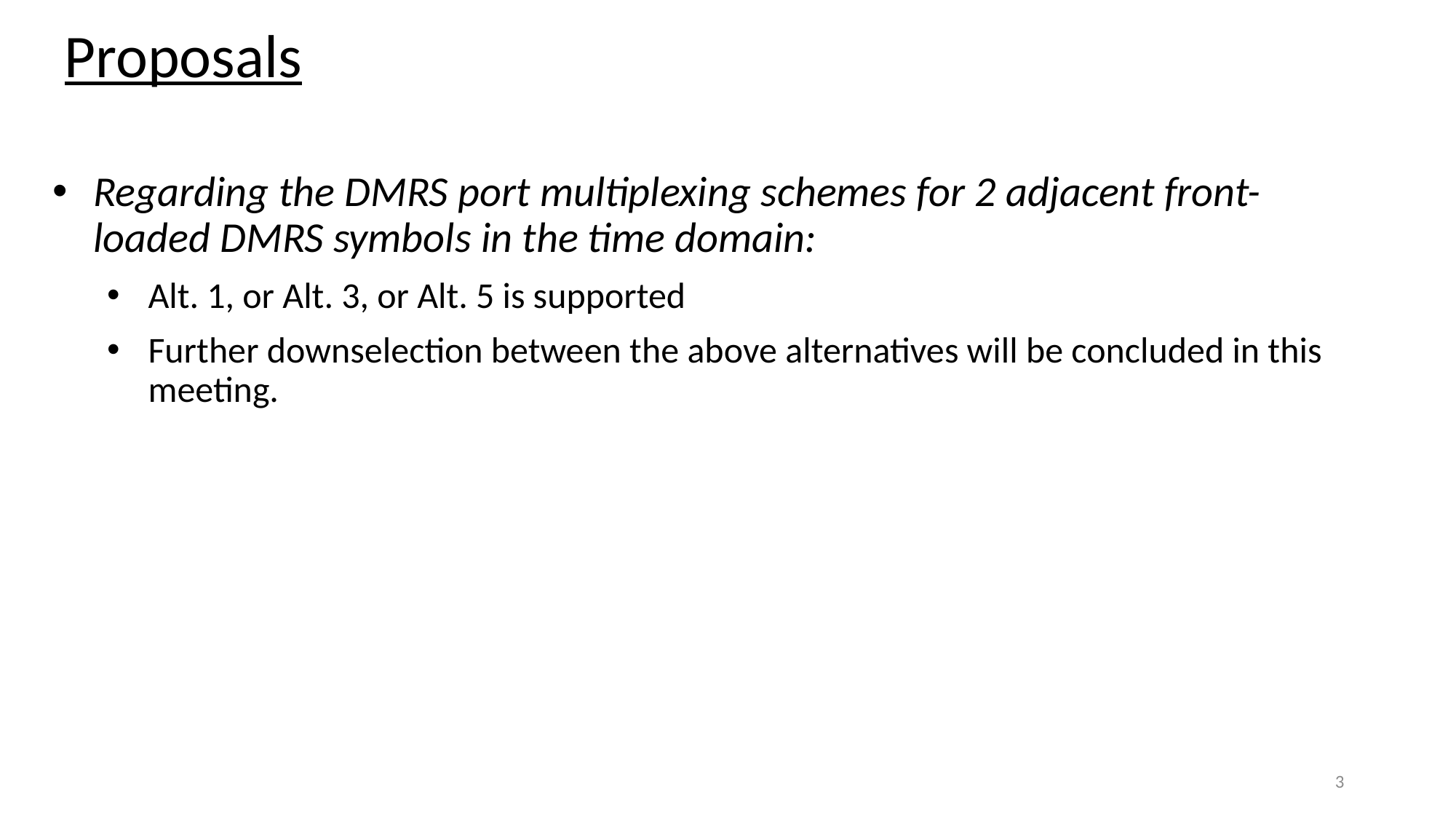

# Proposals

Regarding the DMRS port multiplexing schemes for 2 adjacent front-loaded DMRS symbols in the time domain:
Alt. 1, or Alt. 3, or Alt. 5 is supported
Further downselection between the above alternatives will be concluded in this meeting.
3